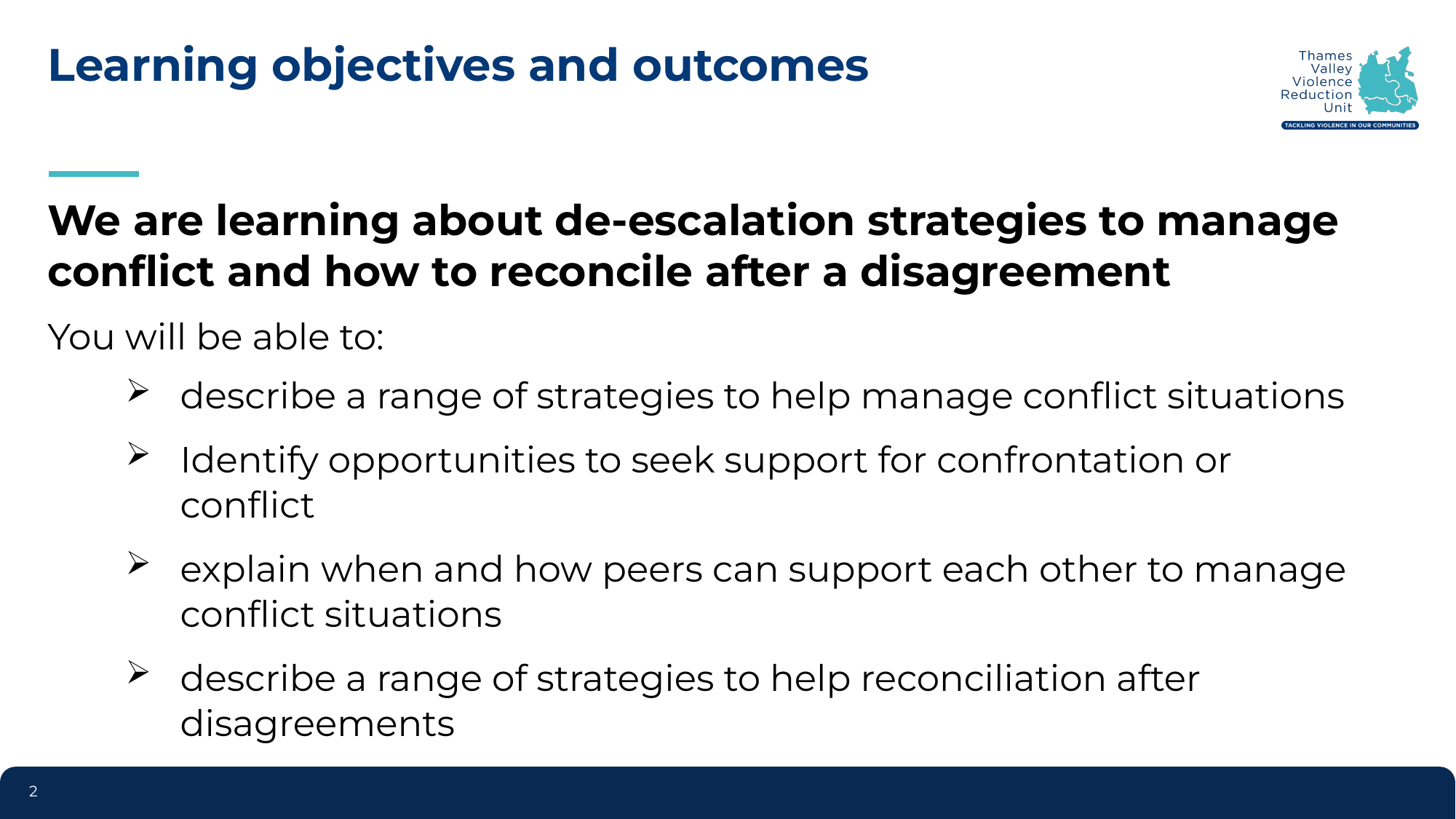

# Learning objectives and outcomes
We are learning about de-escalation strategies to manage conflict and how to reconcile after a disagreement

You will be able to:
describe a range of strategies to help manage conflict situations
Identify opportunities to seek support for confrontation or conflict
explain when and how peers can support each other to manage conflict situations
describe a range of strategies to help reconciliation after disagreements
2